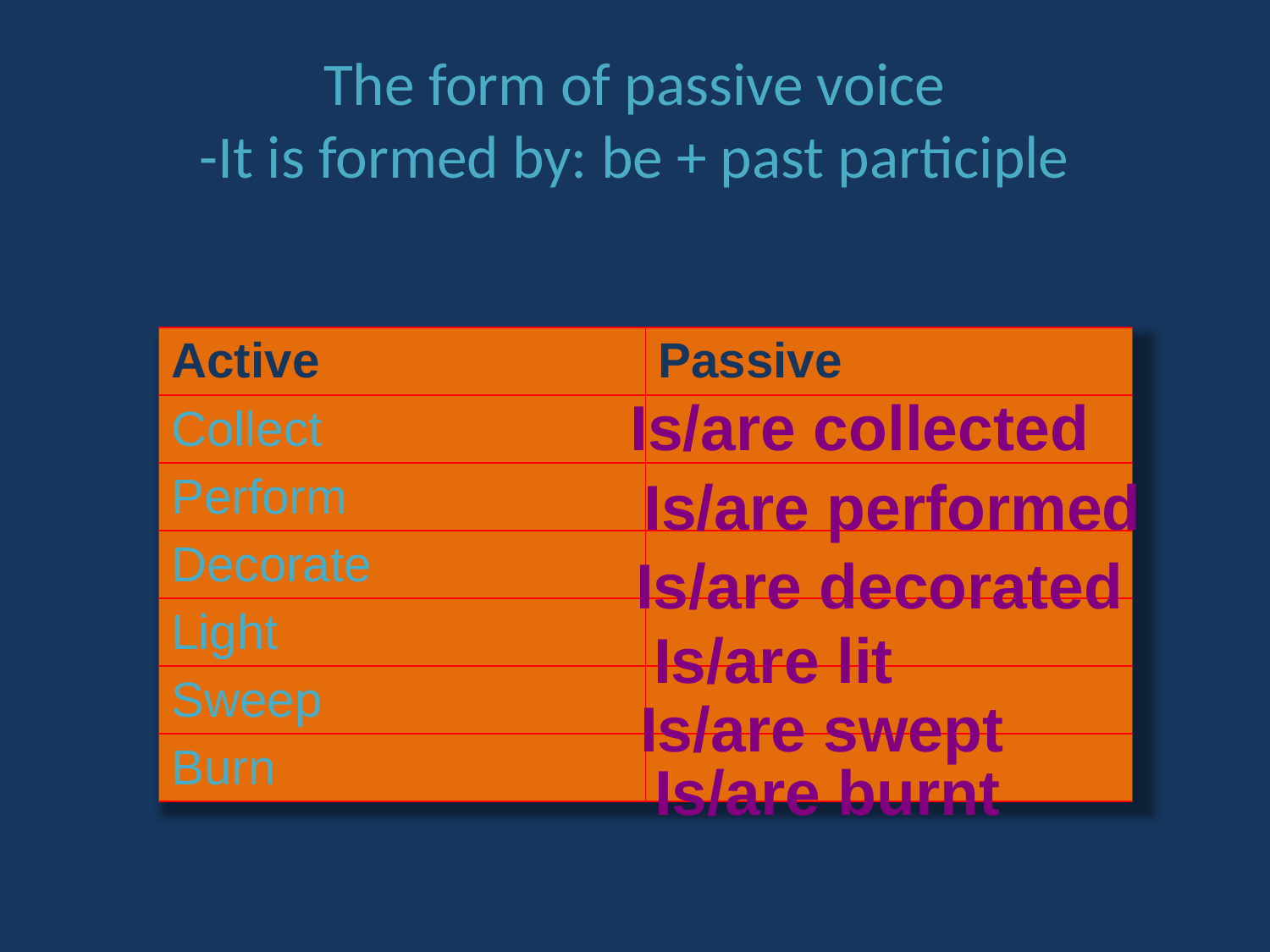

# The form of passive voice -It is formed by: be + past participle

| Active | Passive |
| --- | --- |
| Collect |  |
| Perform |  |
| Decorate |  |
| Light |  |
| Sweep |  |
| Burn |  |
Is/are collected
Is/are performed
Is/are decorated
Is/are lit
Is/are swept
Is/are burnt